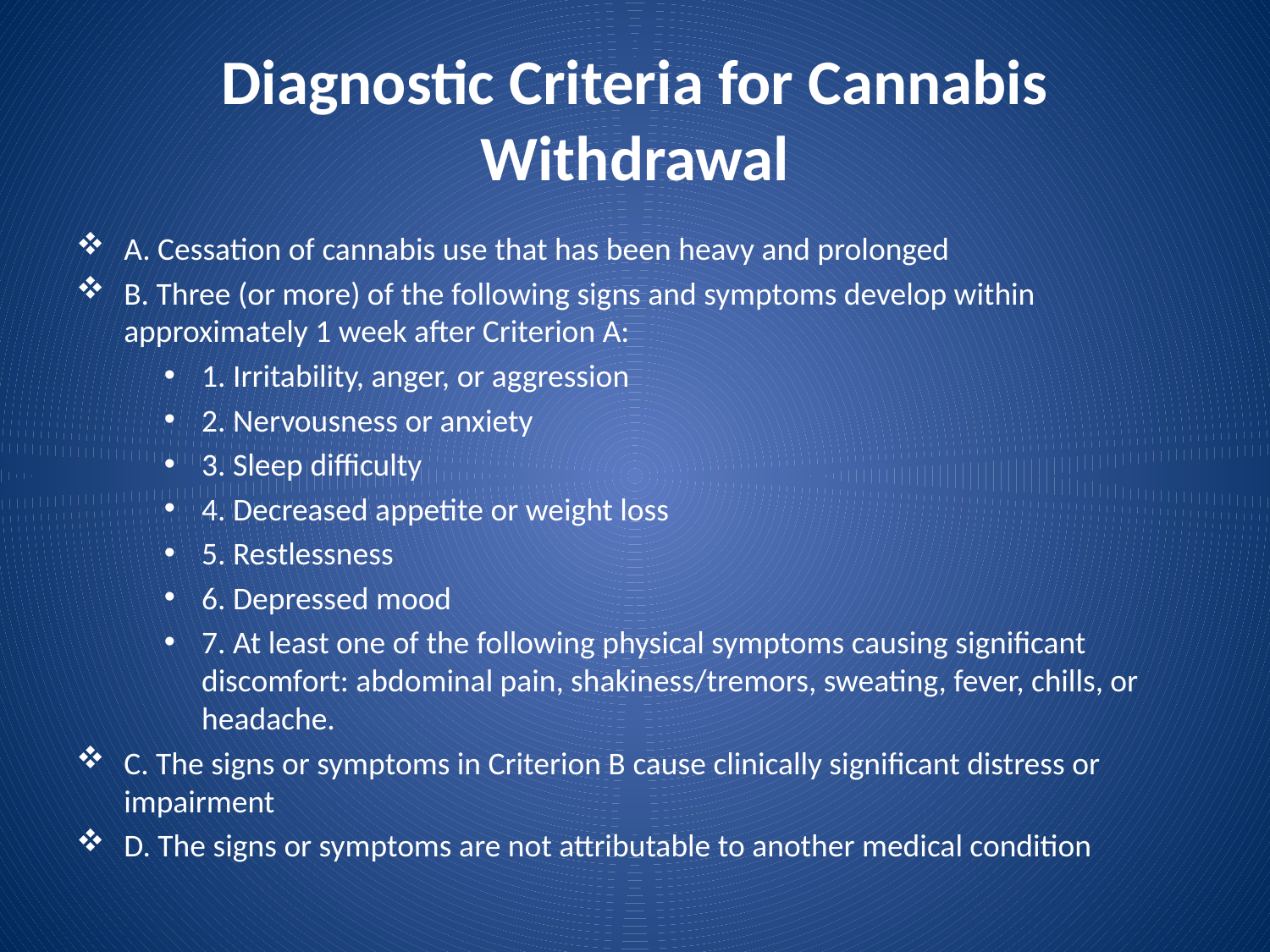

# Diagnostic Criteria for Cannabis Withdrawal
A. Cessation of cannabis use that has been heavy and prolonged
B. Three (or more) of the following signs and symptoms develop within approximately 1 week after Criterion A:
1. Irritability, anger, or aggression
2. Nervousness or anxiety
3. Sleep difficulty
4. Decreased appetite or weight loss
5. Restlessness
6. Depressed mood
7. At least one of the following physical symptoms causing significant discomfort: abdominal pain, shakiness/tremors, sweating, fever, chills, or headache.
C. The signs or symptoms in Criterion B cause clinically significant distress or impairment
D. The signs or symptoms are not attributable to another medical condition